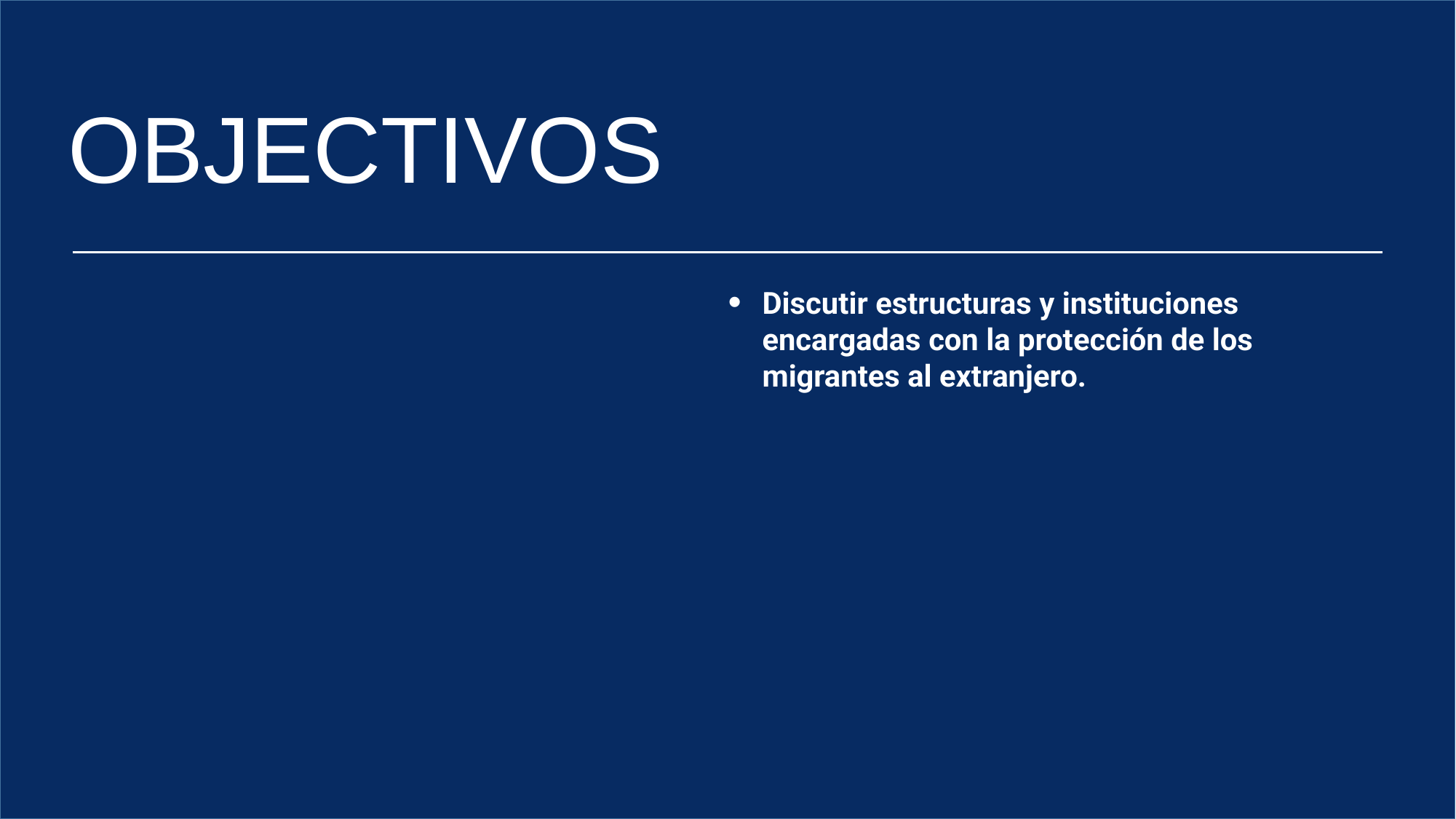

OBJECTIVOS
Discutir estructuras y instituciones encargadas con la protección de los migrantes al extranjero.